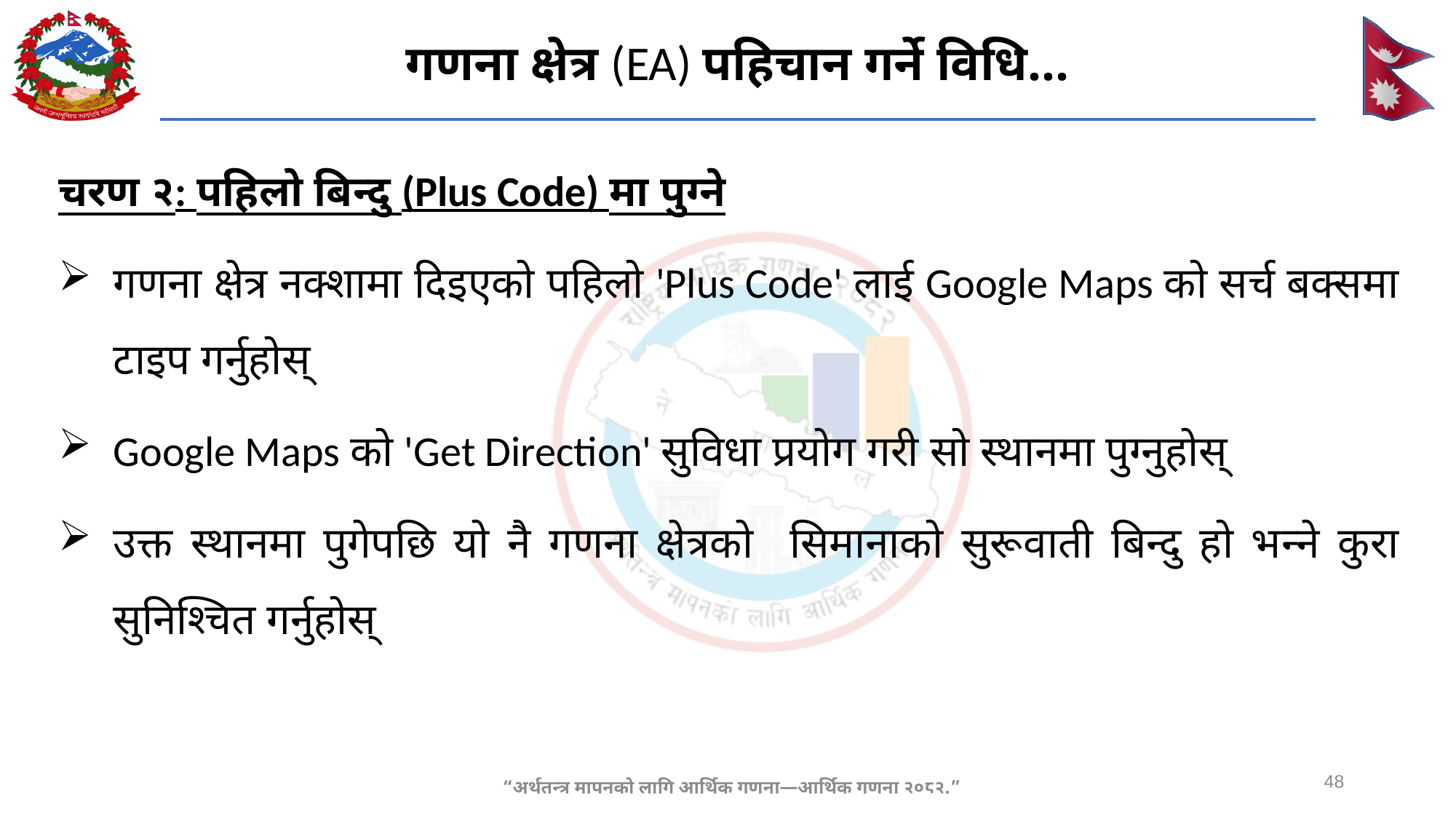

गणना क्षेत्र (EA) पहिचान गर्ने विधि…
#
चरण २: पहिलो बिन्दु (Plus Code) मा पुग्ने
गणना क्षेत्र नक्शामा दिइएको पहिलो 'Plus Code' लाई Google Maps को सर्च बक्समा टाइप गर्नुहोस्
Google Maps को 'Get Direction' सुविधा प्रयोग गरी सो स्थानमा पुग्नुहोस्
उक्त स्थानमा पुगेपछि यो नै गणना क्षेत्रको  सिमानाको सुरूवाती बिन्दु हो भन्ने कुरा सुनिश्चित गर्नुहोस्
48
“अर्थतन्त्र मापनको लागि आर्थिक गणना—आर्थिक गणना २०८२.”